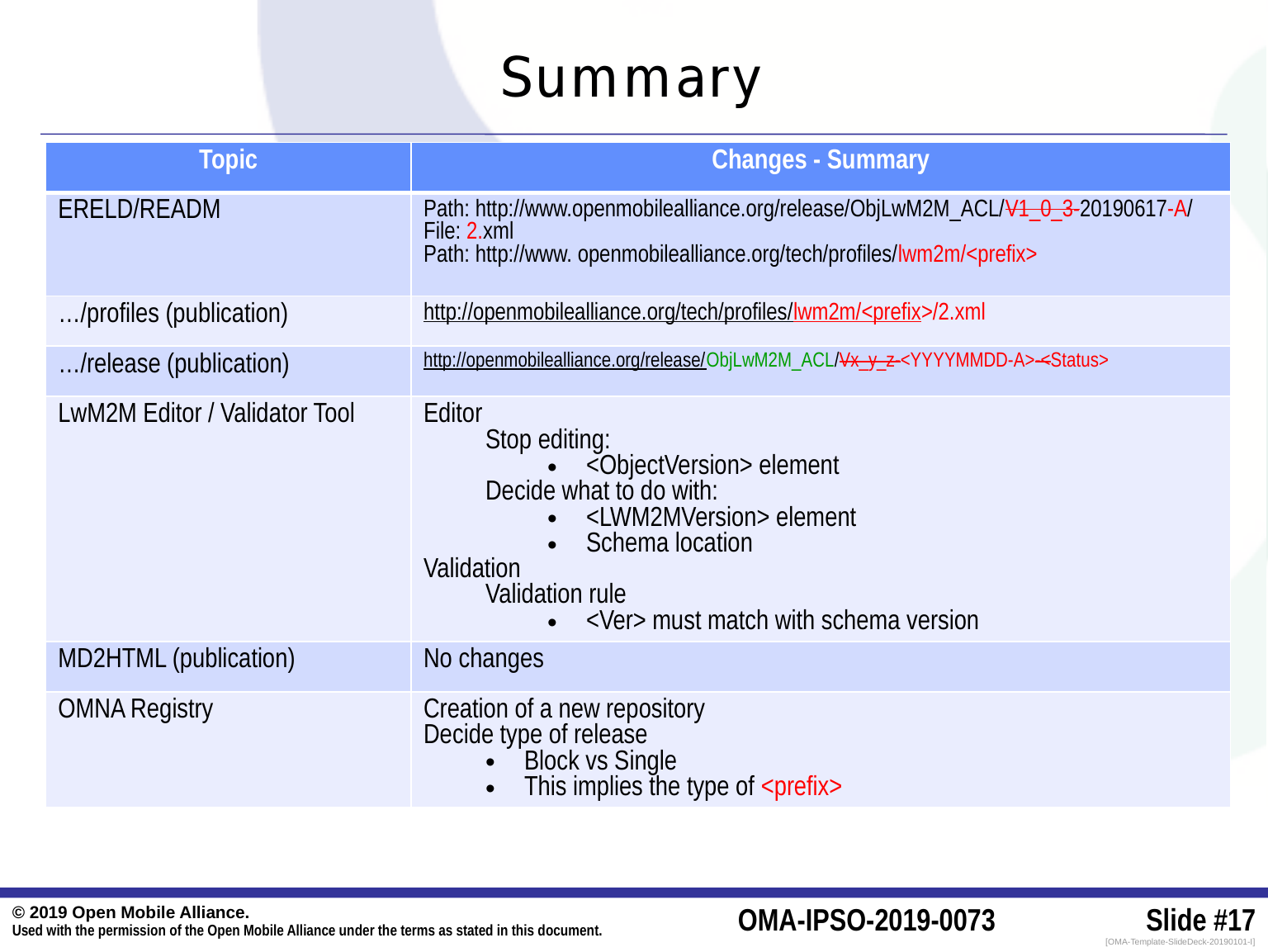

# Summary

| Topic | Changes - Summary |
| --- | --- |
| ERELD/READM | Path: http://www.openmobilealliance.org/release/ObjLwM2M\_ACL/V1\_0\_3-20190617-A/ File: 2.xml Path: http://www. openmobilealliance.org/tech/profiles/lwm2m/<prefix> |
| …/profiles (publication) | http://openmobilealliance.org/tech/profiles/lwm2m/<prefix>/2.xml |
| …/release (publication) | http://openmobilealliance.org/release/ObjLwM2M\_ACL/Vx\_y\_z-<YYYYMMDD-A>-<Status> |
| LwM2M Editor / Validator Tool | Editor Stop editing: <ObjectVersion> element Decide what to do with: <LWM2MVersion> element Schema location Validation Validation rule <Ver> must match with schema version |
| MD2HTML (publication) | No changes |
| OMNA Registry | Creation of a new repository Decide type of release Block vs Single This implies the type of <prefix> |